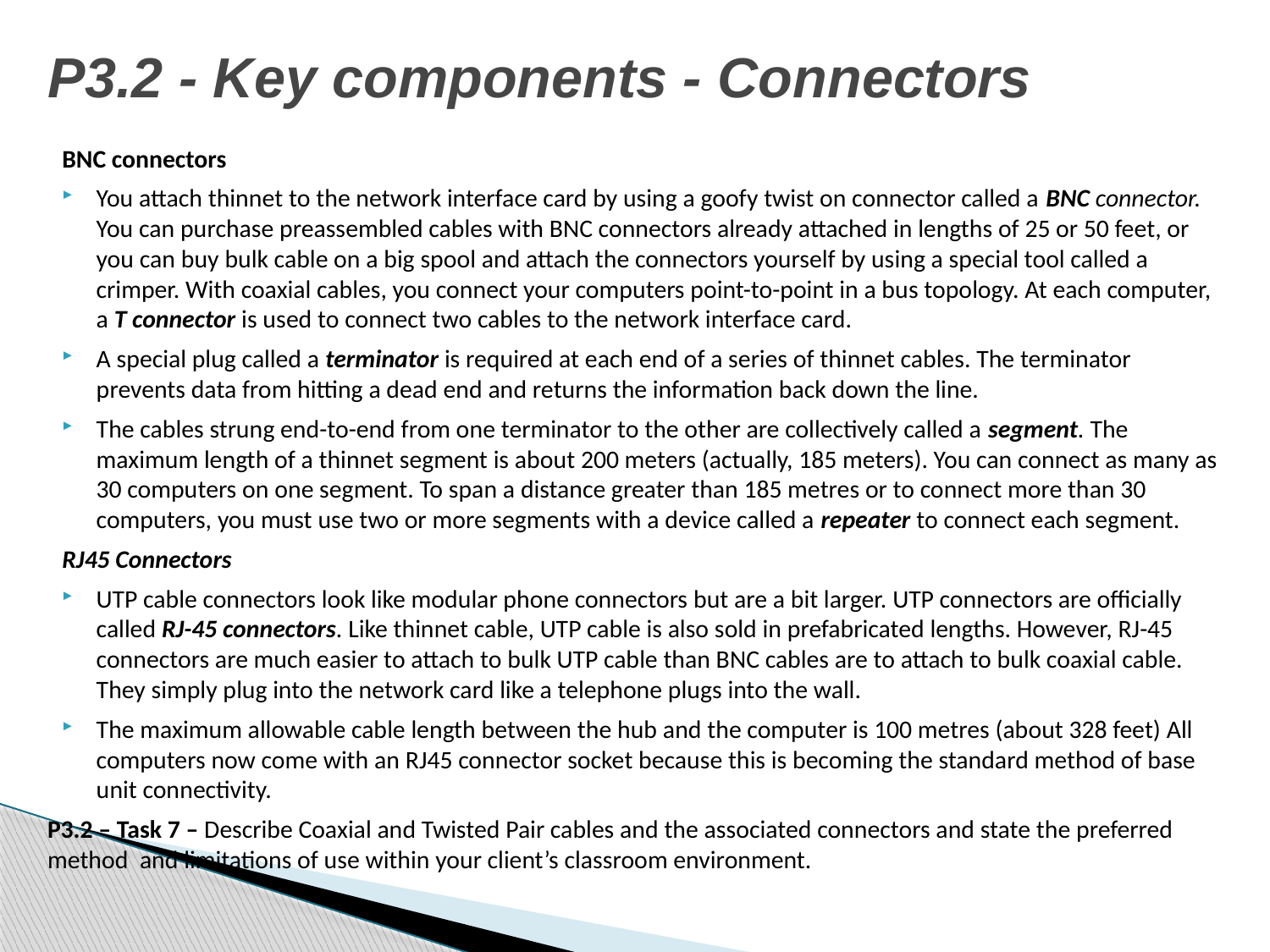

# P3.2 - Key components - Connectors
BNC connectors
You attach thinnet to the network interface card by using a goofy twist on connector called a BNC connector. You can purchase preassembled cables with BNC connectors already attached in lengths of 25 or 50 feet, or you can buy bulk cable on a big spool and attach the connectors yourself by using a special tool called a crimper. With coaxial cables, you connect your computers point-to-point in a bus topology. At each computer, a T connector is used to connect two cables to the network interface card.
A special plug called a terminator is required at each end of a series of thinnet cables. The terminator prevents data from hitting a dead end and returns the information back down the line.
The cables strung end-to-end from one terminator to the other are collectively called a segment. The maximum length of a thinnet segment is about 200 meters (actually, 185 meters). You can connect as many as 30 computers on one segment. To span a distance greater than 185 metres or to connect more than 30 computers, you must use two or more segments with a device called a repeater to connect each segment.
RJ45 Connectors
UTP cable connectors look like modular phone connectors but are a bit larger. UTP connectors are officially called RJ-45 connectors. Like thinnet cable, UTP cable is also sold in prefabricated lengths. However, RJ-45 connectors are much easier to attach to bulk UTP cable than BNC cables are to attach to bulk coaxial cable. They simply plug into the network card like a telephone plugs into the wall.
The maximum allowable cable length between the hub and the computer is 100 metres (about 328 feet) All computers now come with an RJ45 connector socket because this is becoming the standard method of base unit connectivity.
P3.2 – Task 7 – Describe Coaxial and Twisted Pair cables and the associated connectors and state the preferred method  and limitations of use within your client’s classroom environment.